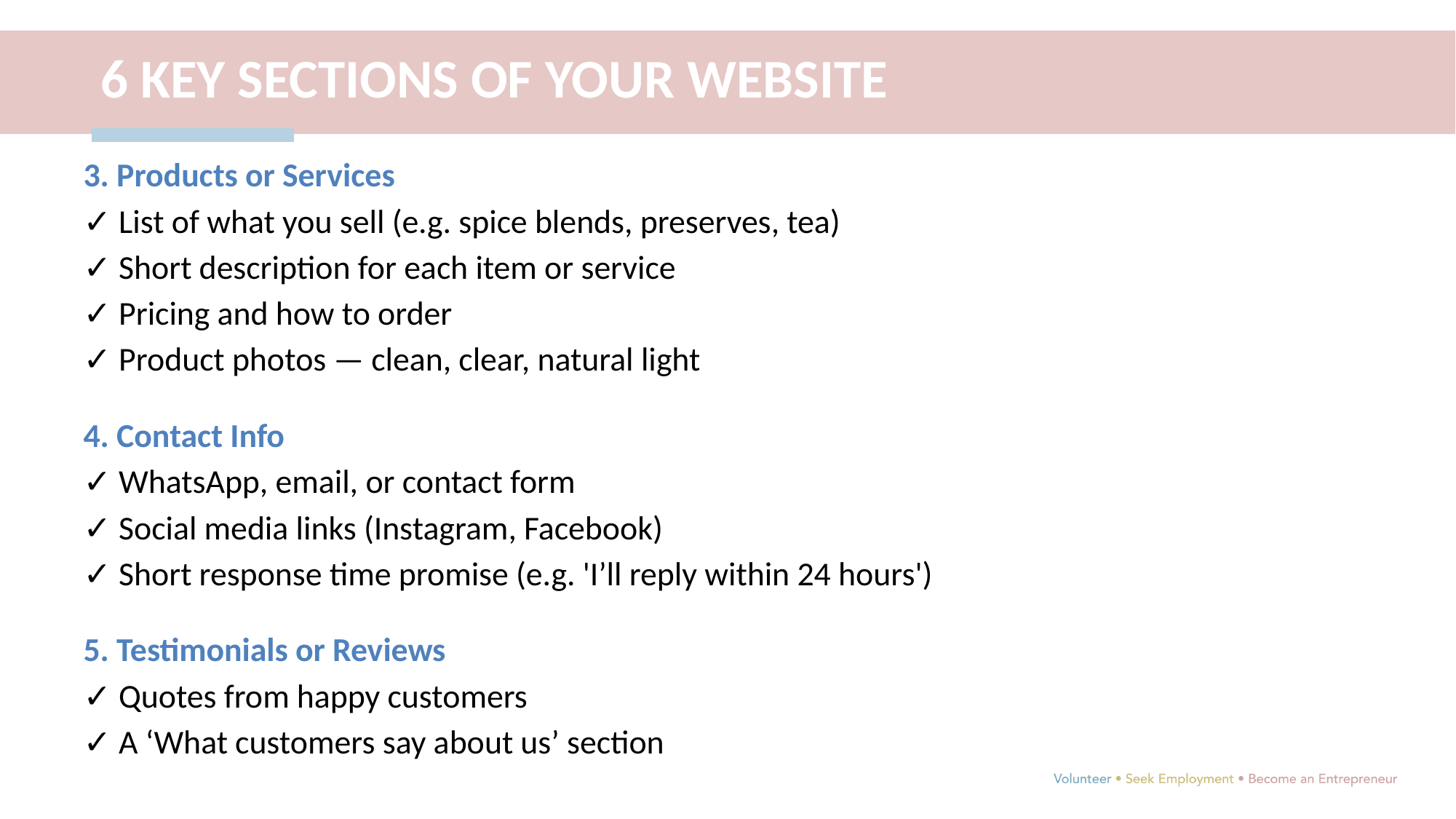

6 KEY SECTIONS OF YOUR WEBSITE
3. Products or Services
✓ List of what you sell (e.g. spice blends, preserves, tea)
✓ Short description for each item or service
✓ Pricing and how to order
✓ Product photos — clean, clear, natural light
4. Contact Info
✓ WhatsApp, email, or contact form
✓ Social media links (Instagram, Facebook)
✓ Short response time promise (e.g. 'I’ll reply within 24 hours')
5. Testimonials or Reviews
✓ Quotes from happy customers
✓ A ‘What customers say about us’ section